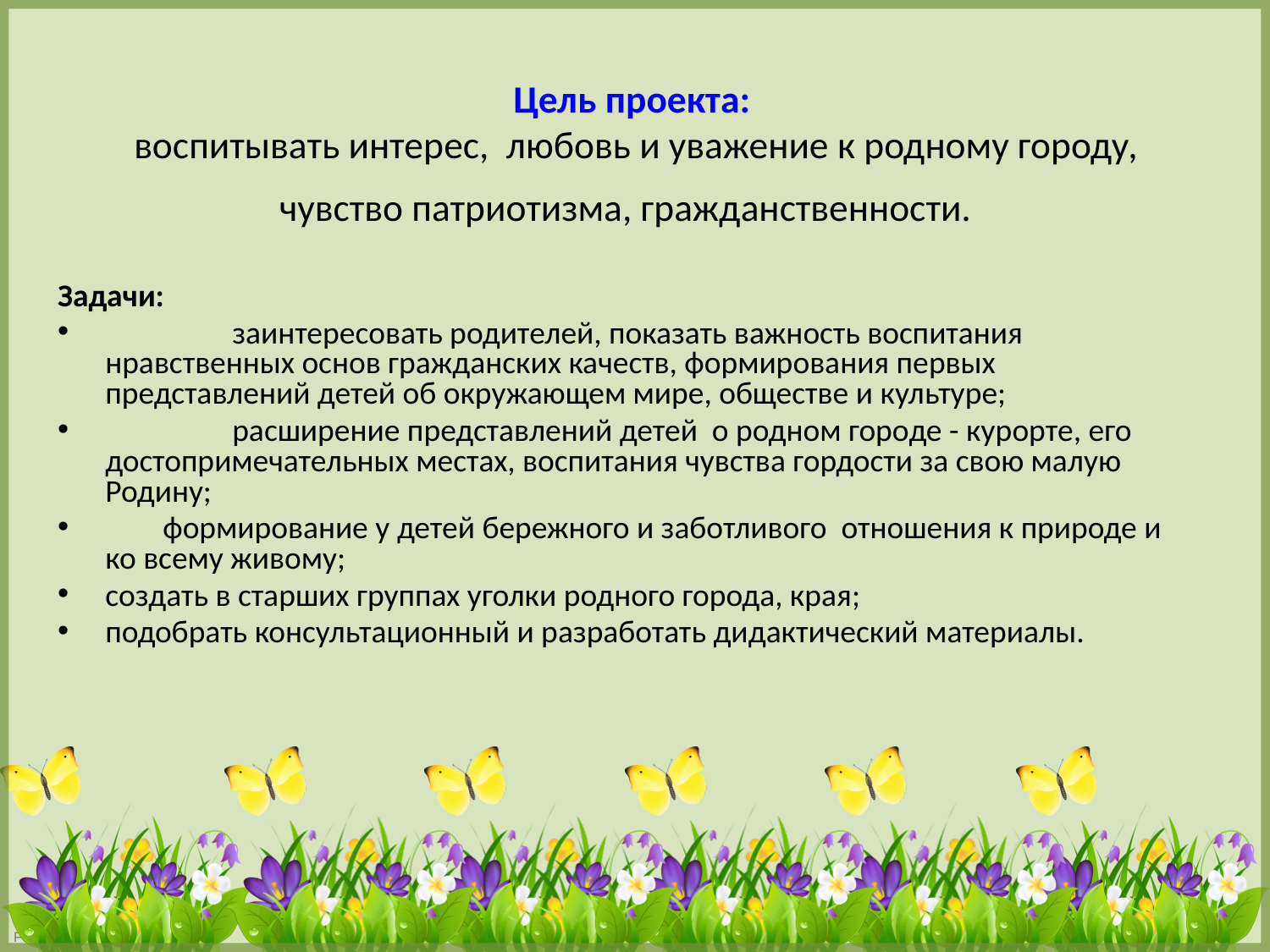

# Цель проекта: воспитывать интерес,  любовь и уважение к родному городу, чувство патриотизма, гражданственности.
Задачи:
	заинтересовать родителей, показать важность воспитания нравственных основ гражданских качеств, формирования первых представлений детей об окружающем мире, обществе и культуре;
	расширение представлений детей  о родном горо­де - курорте, его достопримечательных местах, воспитания чувства гордости за свою малую Родину;
        формирование у детей бережного и заботливого  отношения к природе и ко всему живому;
создать в старших группах уголки родного города, края;
подобрать консультационный и разработать дидактический материалы.